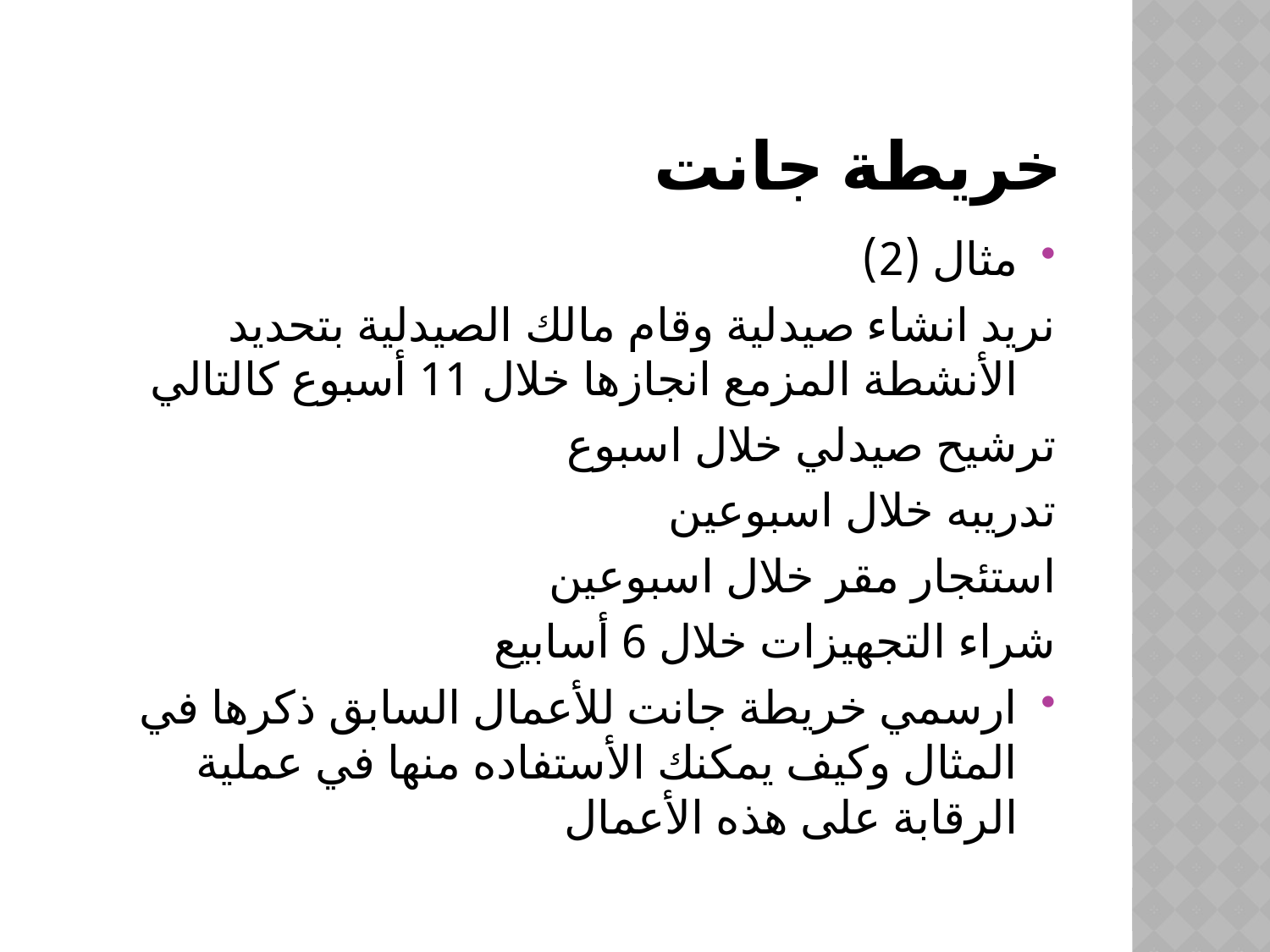

# خريطة جانت
مثال (2)
نريد انشاء صيدلية وقام مالك الصيدلية بتحديد الأنشطة المزمع انجازها خلال 11 أسبوع كالتالي
ترشيح صيدلي خلال اسبوع
تدريبه خلال اسبوعين
استئجار مقر خلال اسبوعين
شراء التجهيزات خلال 6 أسابيع
ارسمي خريطة جانت للأعمال السابق ذكرها في المثال وكيف يمكنك الأستفاده منها في عملية الرقابة على هذه الأعمال